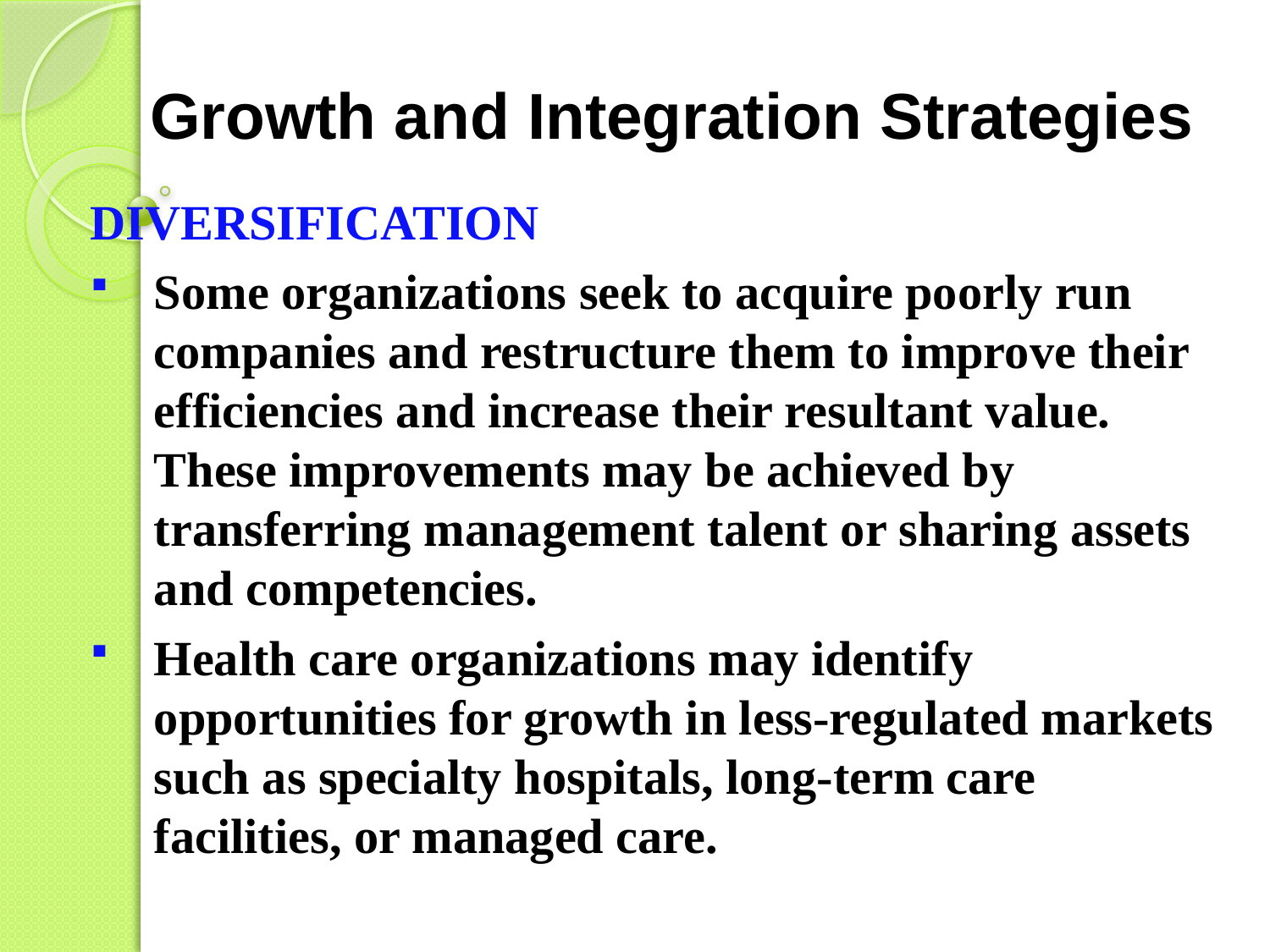

# Growth and Integration Strategies
DIVERSIFICATION
Some organizations seek to acquire poorly run companies and restructure them to improve their efficiencies and increase their resultant value. These improvements may be achieved by transferring management talent or sharing assets and competencies.
Health care organizations may identify opportunities for growth in less-regulated markets such as specialty hospitals, long-term care facilities, or managed care.